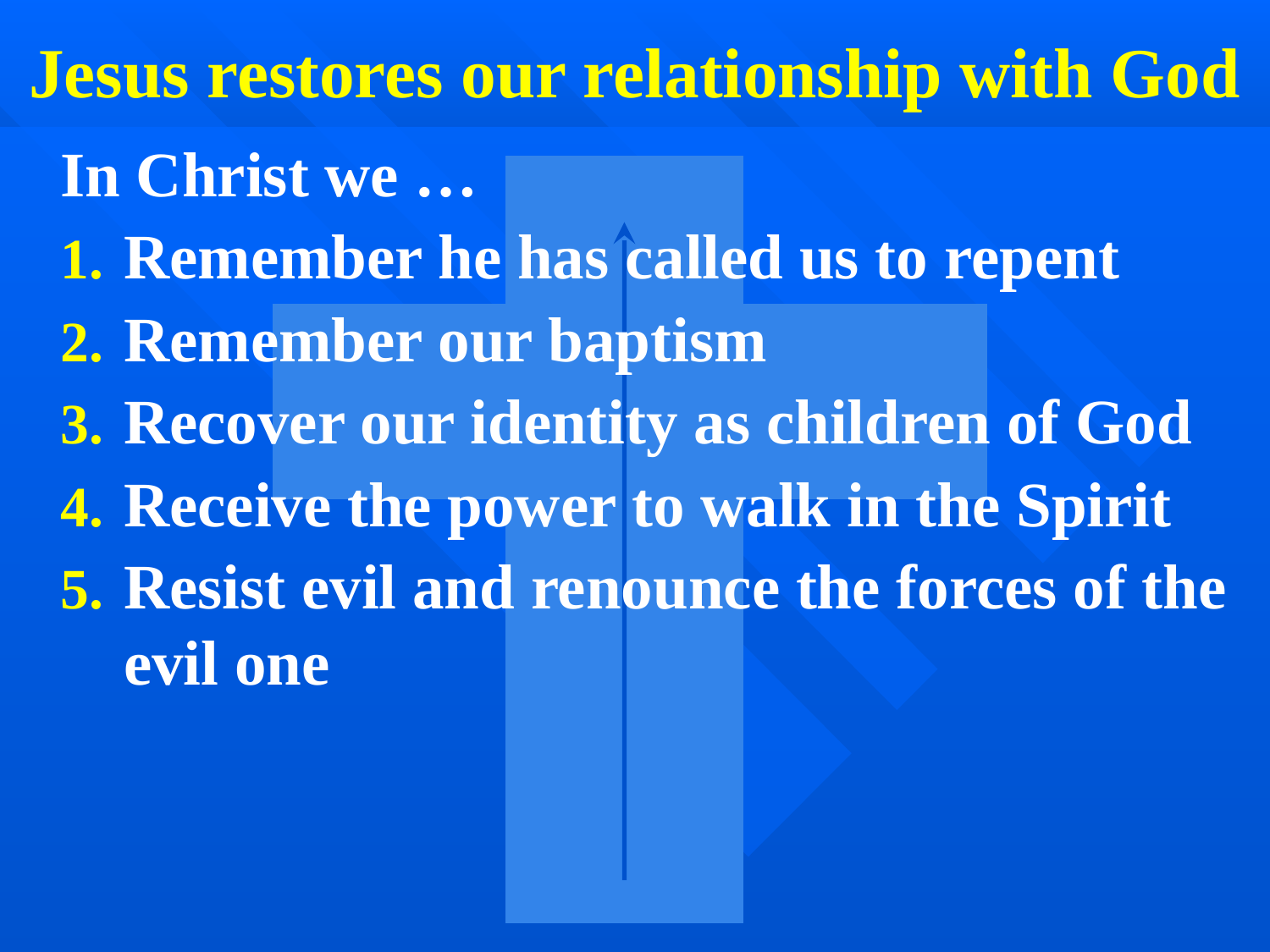

Jesus restores our relationship with God
In Christ we …
Remember he has called us to repent
Remember our baptism
Recover our identity as children of God
Receive the power to walk in the Spirit
Resist evil and renounce the forces of the evil one